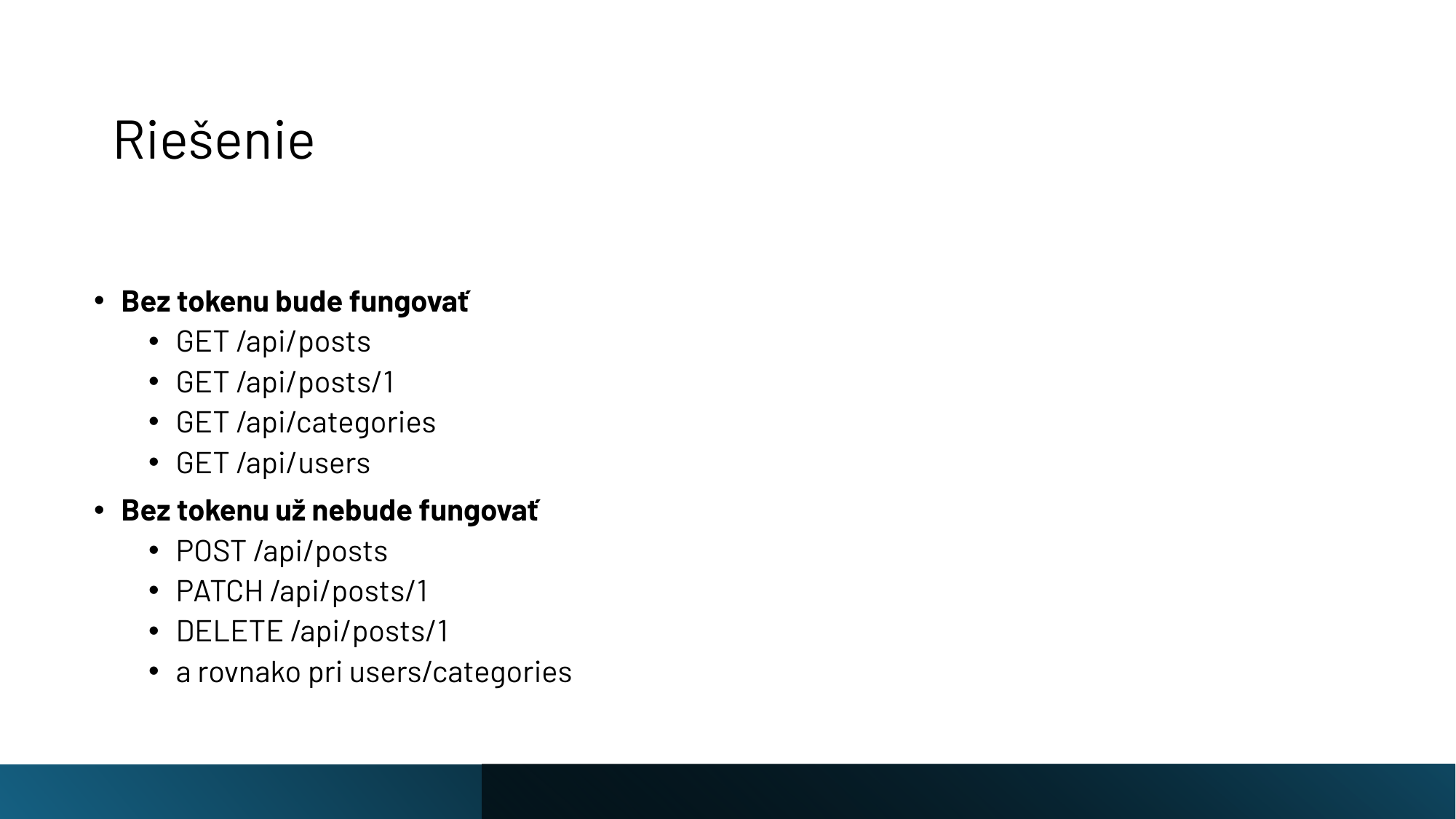

# Riešenie

Bez tokenu bude fungovať
GET /api/posts
GET /api/posts/1
GET /api/categories
GET /api/users
Bez tokenu už nebude fungovať
POST /api/posts
PATCH /api/posts/1
DELETE /api/posts/1
a rovnako pri users/categories